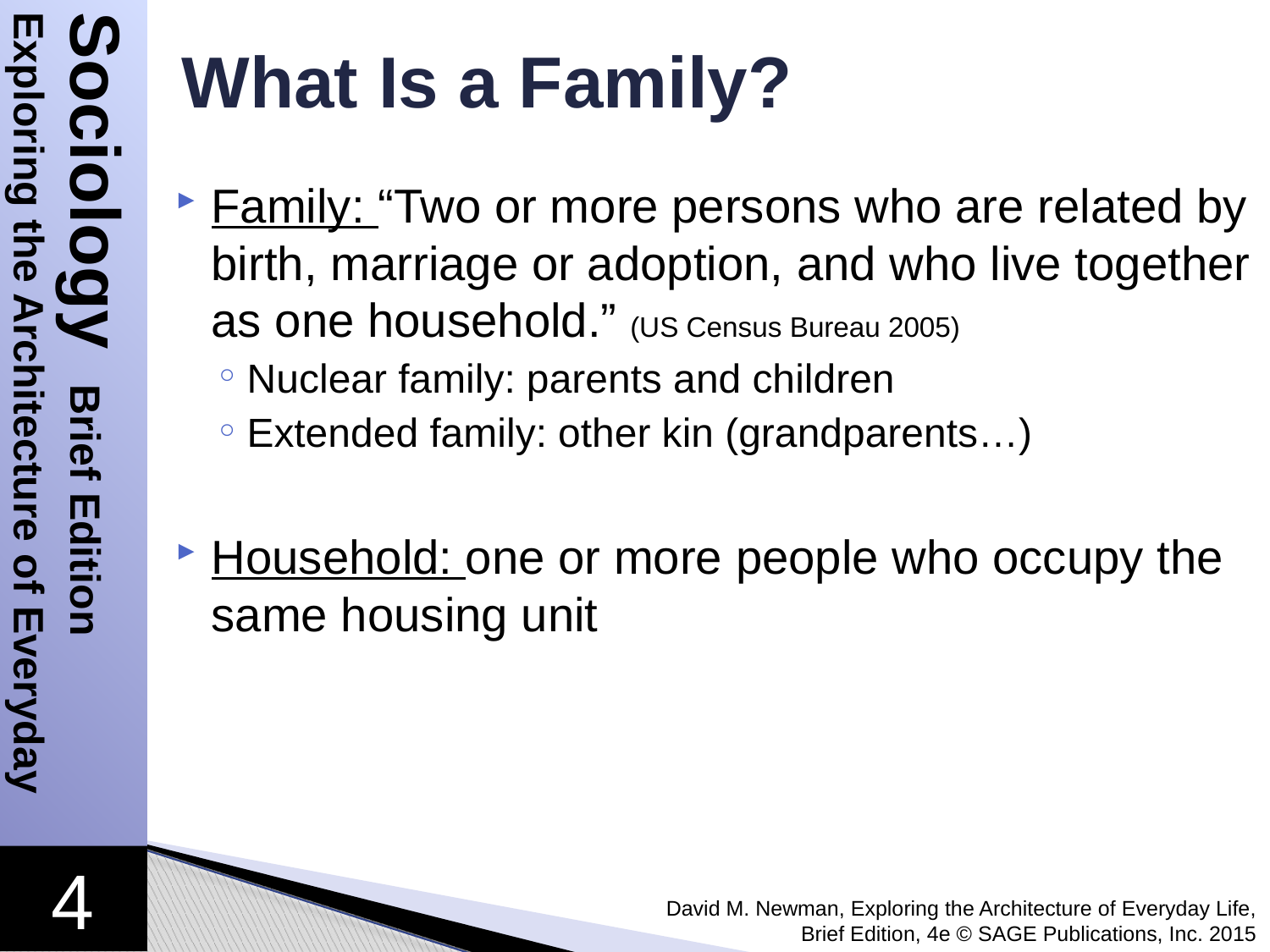

# What Is a Family?
Family: “Two or more persons who are related by birth, marriage or adoption, and who live together as one household.” (US Census Bureau 2005)
Nuclear family: parents and children
Extended family: other kin (grandparents…)

Household: one or more people who occupy the same housing unit
David M. Newman, Exploring the Architecture of Everyday Life, Brief Edition, 4e © SAGE Publications, Inc. 2015